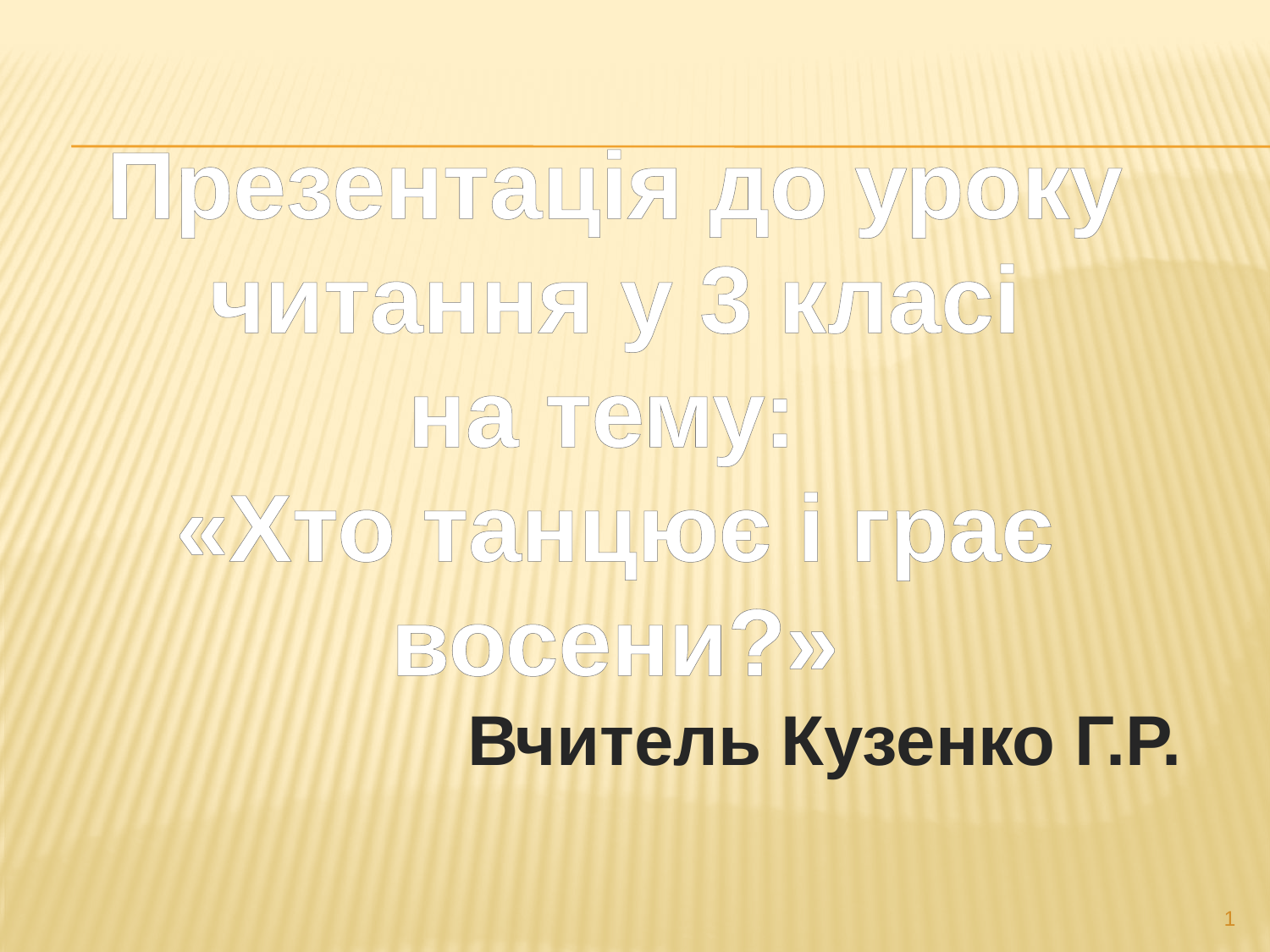

Презентація до уроку читання у 3 класі
на тему:
«Хто танцює і грає восени?»
Вчитель Кузенко Г.Р.

1